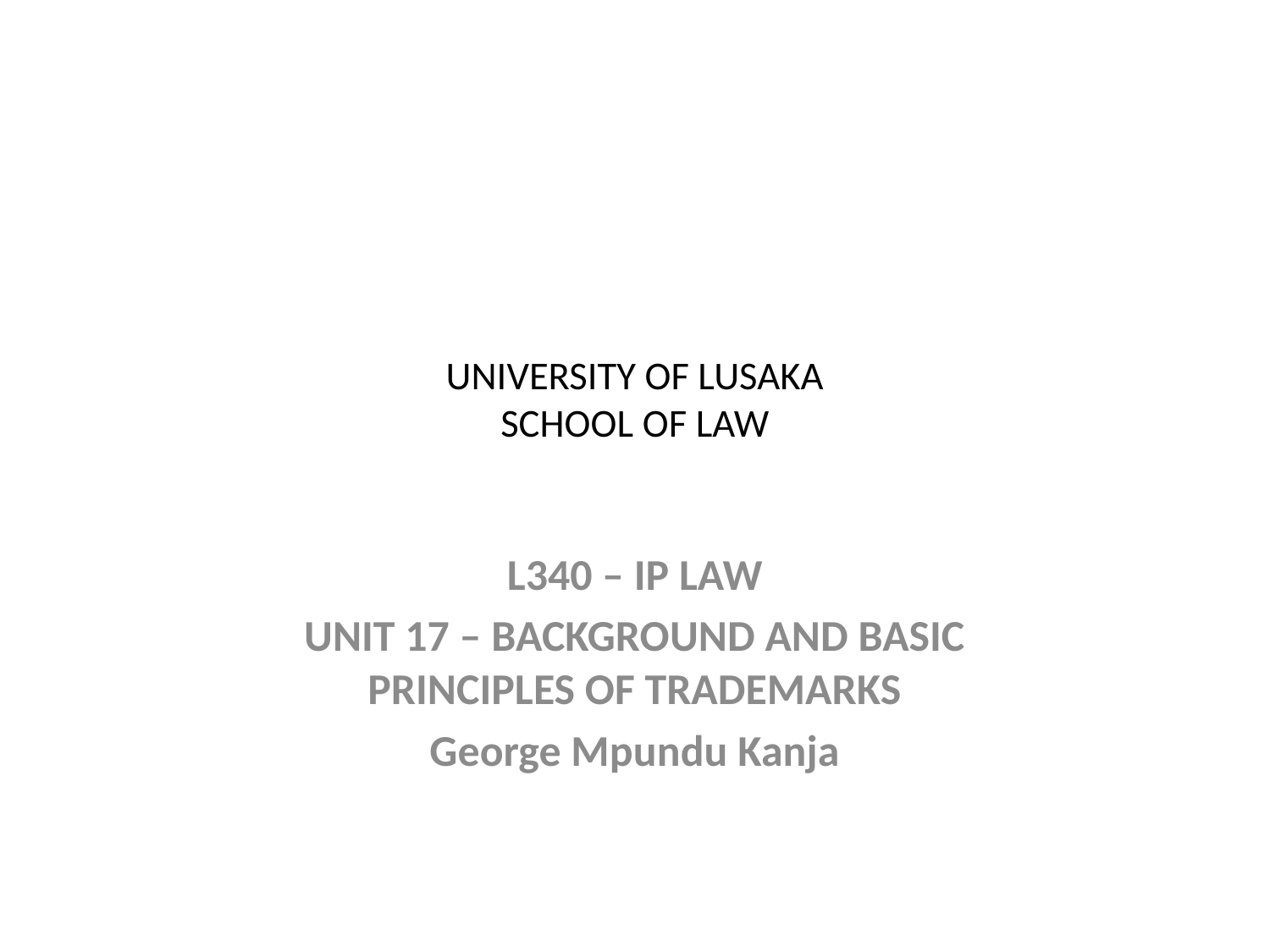

# UNIVERSITY OF LUSAKA SCHOOL OF LAW
L340 – IP LAW
UNIT 17 – BACKGROUND AND BASIC PRINCIPLES OF TRADEMARKS
George Mpundu Kanja